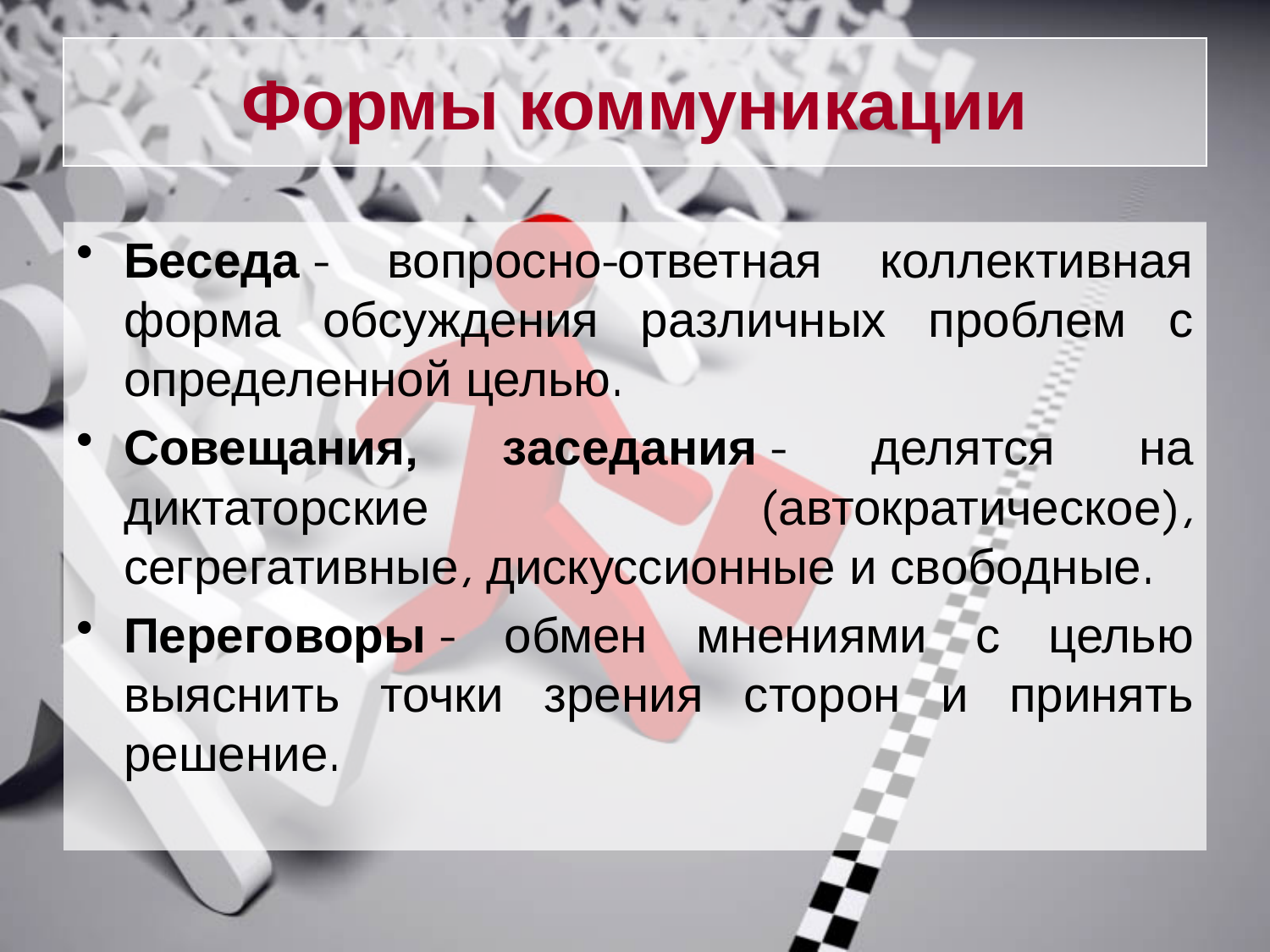

# Формы коммуникации
Беседа - вопросно-ответная коллективная форма обсуждения различных проблем с определенной целью.
Совещания, заседания - делятся на диктаторские (автократическое), сегрегативные, дискуссионные и свободные.
Переговоры - обмен мнениями с целью выяснить точки зрения сторон и принять решение.